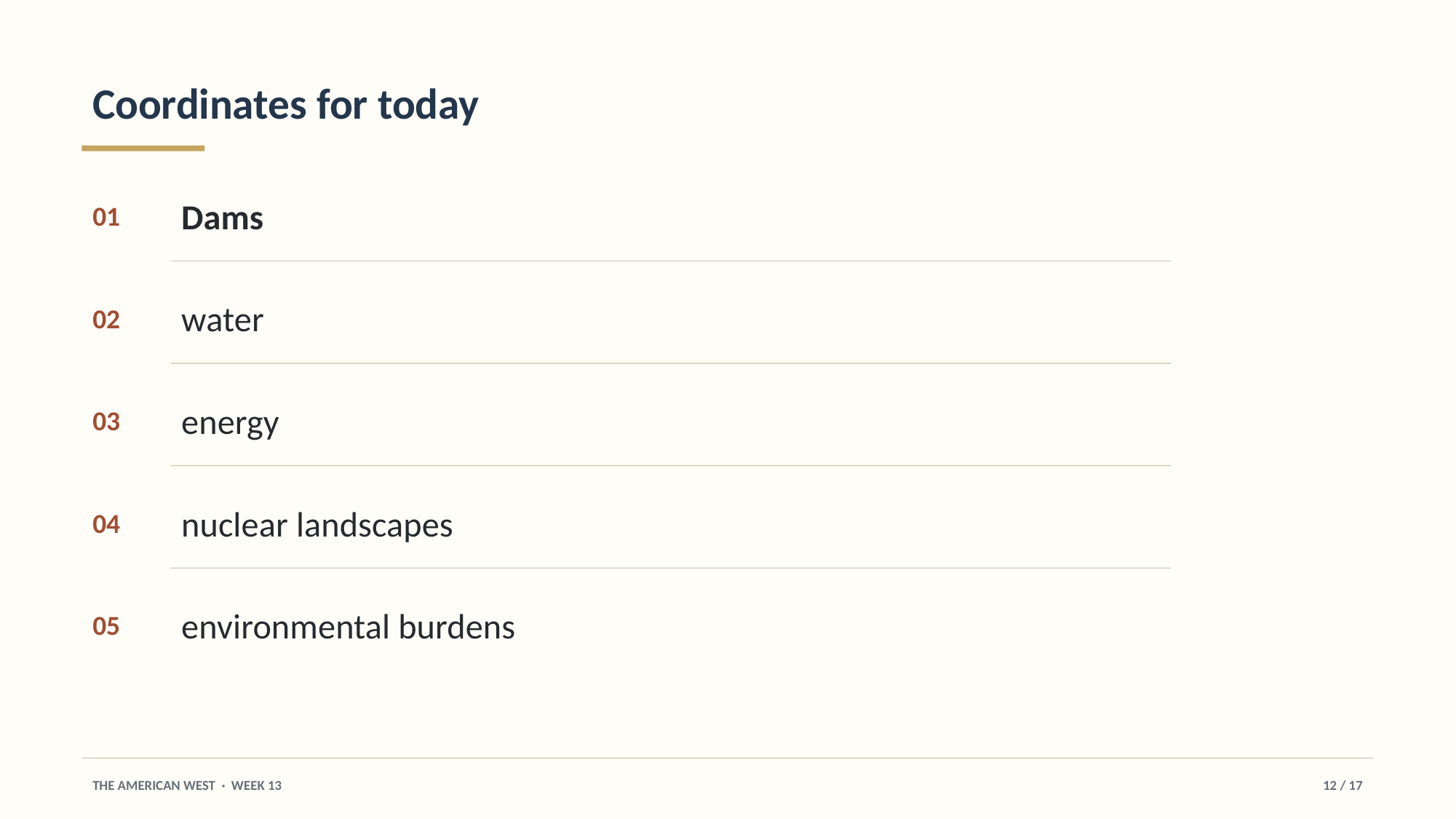

Coordinates for today

Dams
01

water
02

energy
03

nuclear landscapes
04

environmental burdens
05

THE AMERICAN WEST  ·  WEEK 13
12 / 17